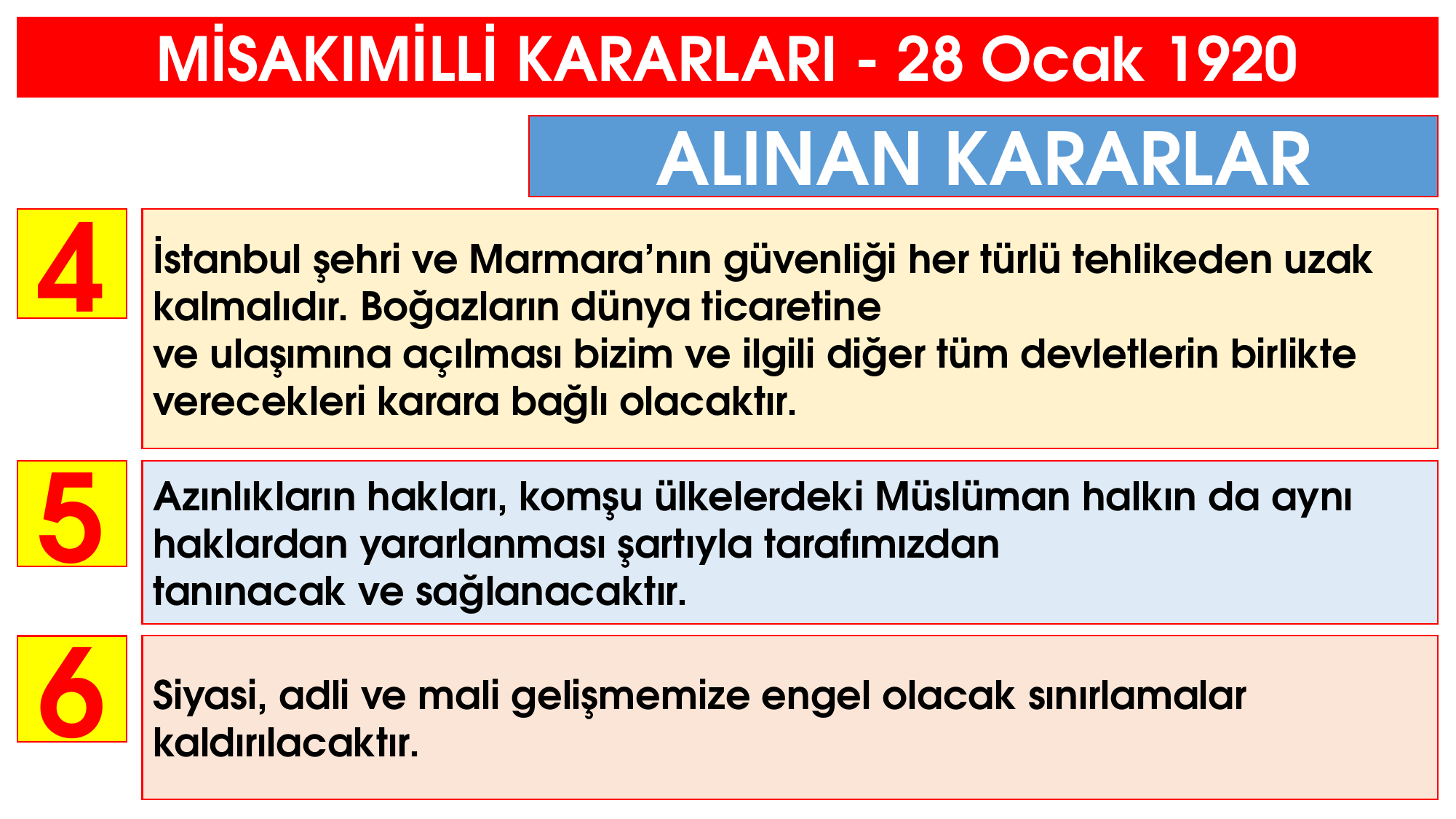

MİSAKIMİLLİ KARARLARI - 28 Ocak 1920
ALINAN KARARLAR
4
İstanbul şehri ve Marmara’nın güvenliği her türlü tehlikeden uzak kalmalıdır. Boğazların dünya ticaretine
ve ulaşımına açılması bizim ve ilgili diğer tüm devletlerin birlikte verecekleri karara bağlı olacaktır.
Azınlıkların hakları, komşu ülkelerdeki Müslüman halkın da aynı haklardan yararlanması şartıyla tarafımızdan
tanınacak ve sağlanacaktır.
5
6
Siyasi, adli ve mali gelişmemize engel olacak sınırlamalar kaldırılacaktır.